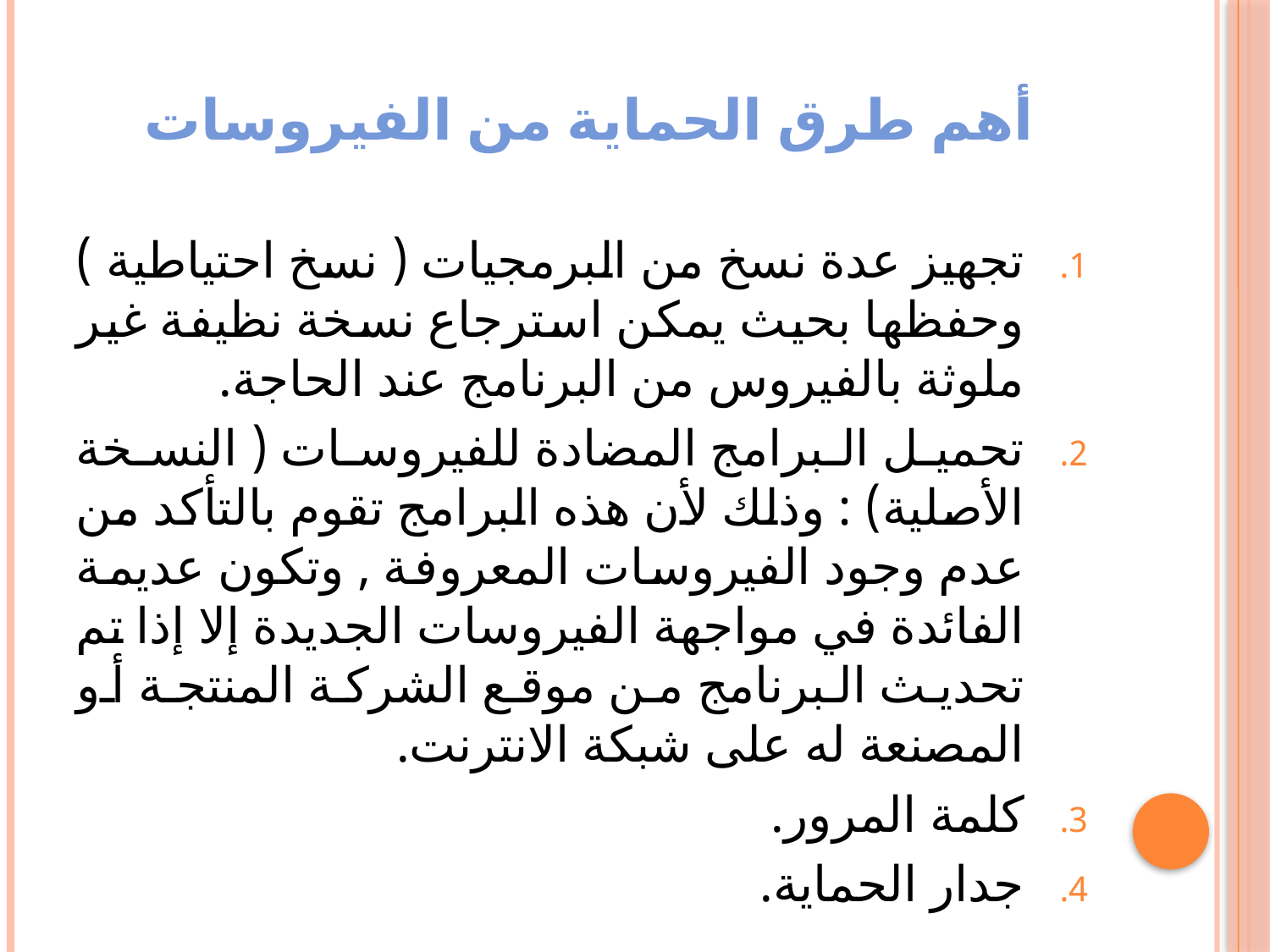

# أهم طرق الحماية من الفيروسات
تجهيز عدة نسخ من البرمجيات ( نسخ احتياطية ) وحفظها بحيث يمكن استرجاع نسخة نظيفة غير ملوثة بالفيروس من البرنامج عند الحاجة.
تحميل البرامج المضادة للفيروسات ( النسخة الأصلية) : وذلك لأن هذه البرامج تقوم بالتأكد من عدم وجود الفيروسات المعروفة , وتكون عديمة الفائدة في مواجهة الفيروسات الجديدة إلا إذا تم تحديث البرنامج من موقع الشركة المنتجة أو المصنعة له على شبكة الانترنت.
كلمة المرور.
جدار الحماية.